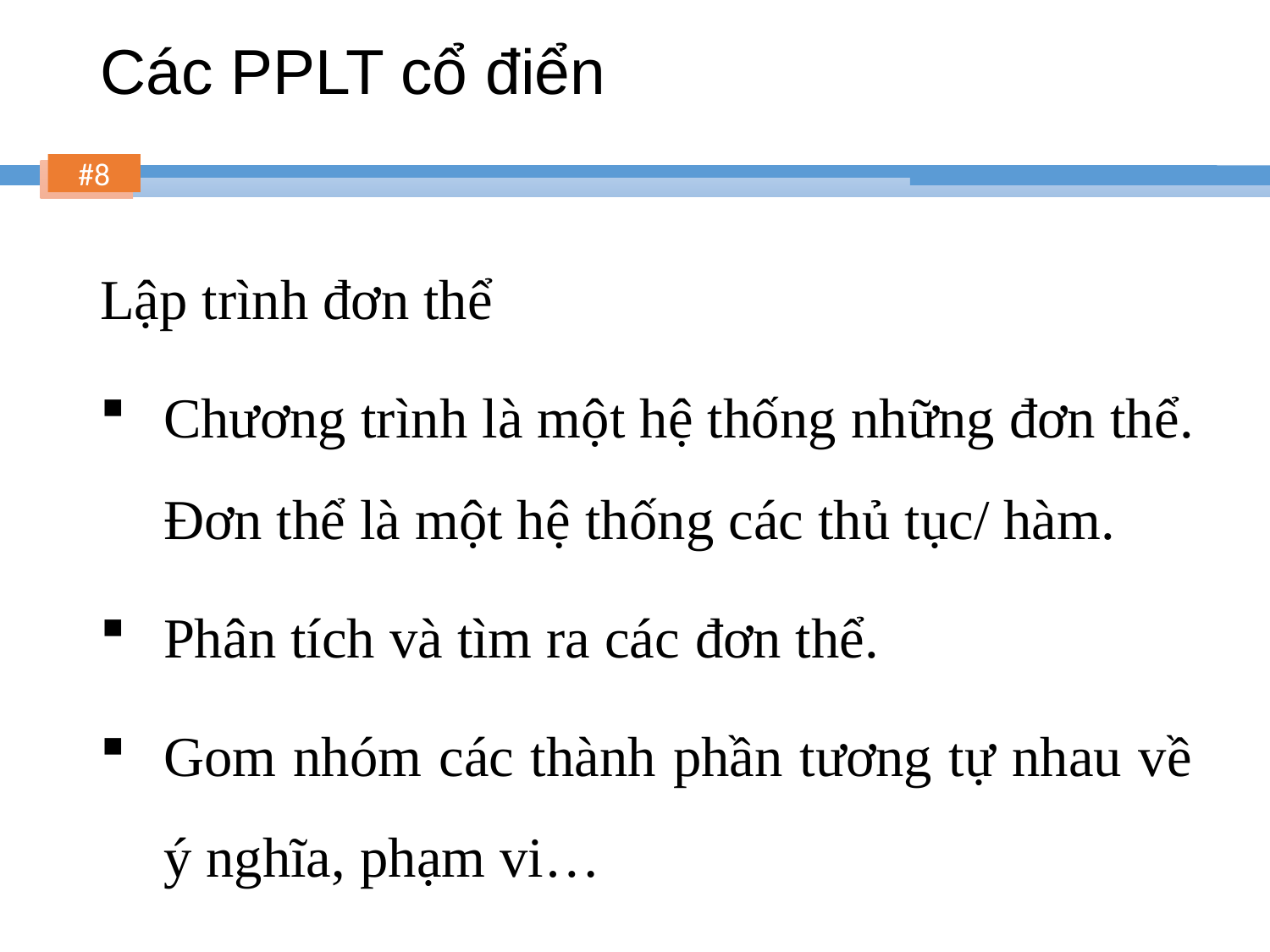

# Các PPLT cổ điển
Lập trình đơn thể
Chương trình là một hệ thống những đơn thể. Đơn thể là một hệ thống các thủ tục/ hàm.
Phân tích và tìm ra các đơn thể.
Gom nhóm các thành phần tương tự nhau về ý nghĩa, phạm vi…
8